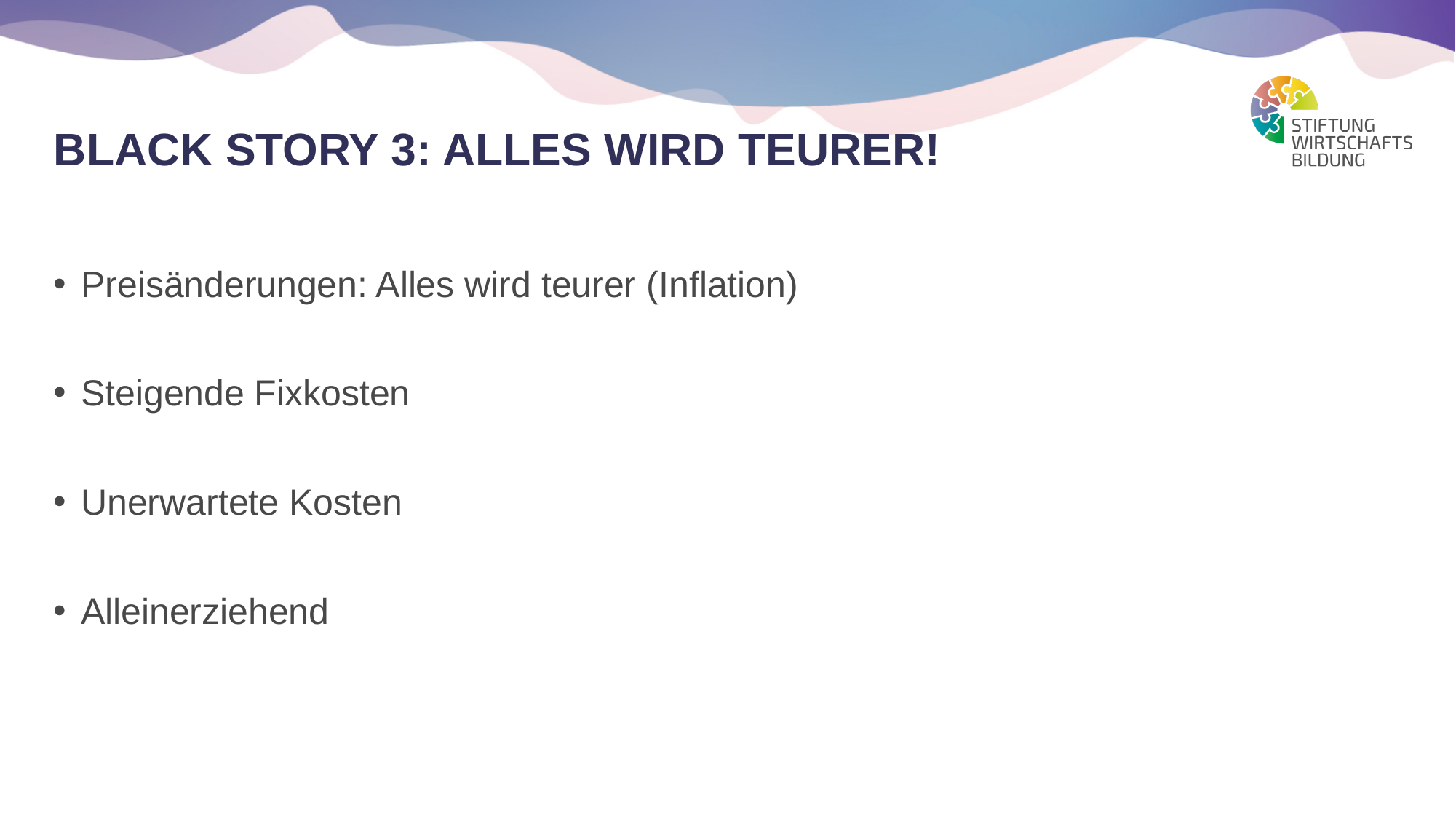

# Black Story 3: Alles wird teurer!

Preisänderungen: Alles wird teurer (Inflation)

Steigende Fixkosten

Unerwartete Kosten

Alleinerziehend